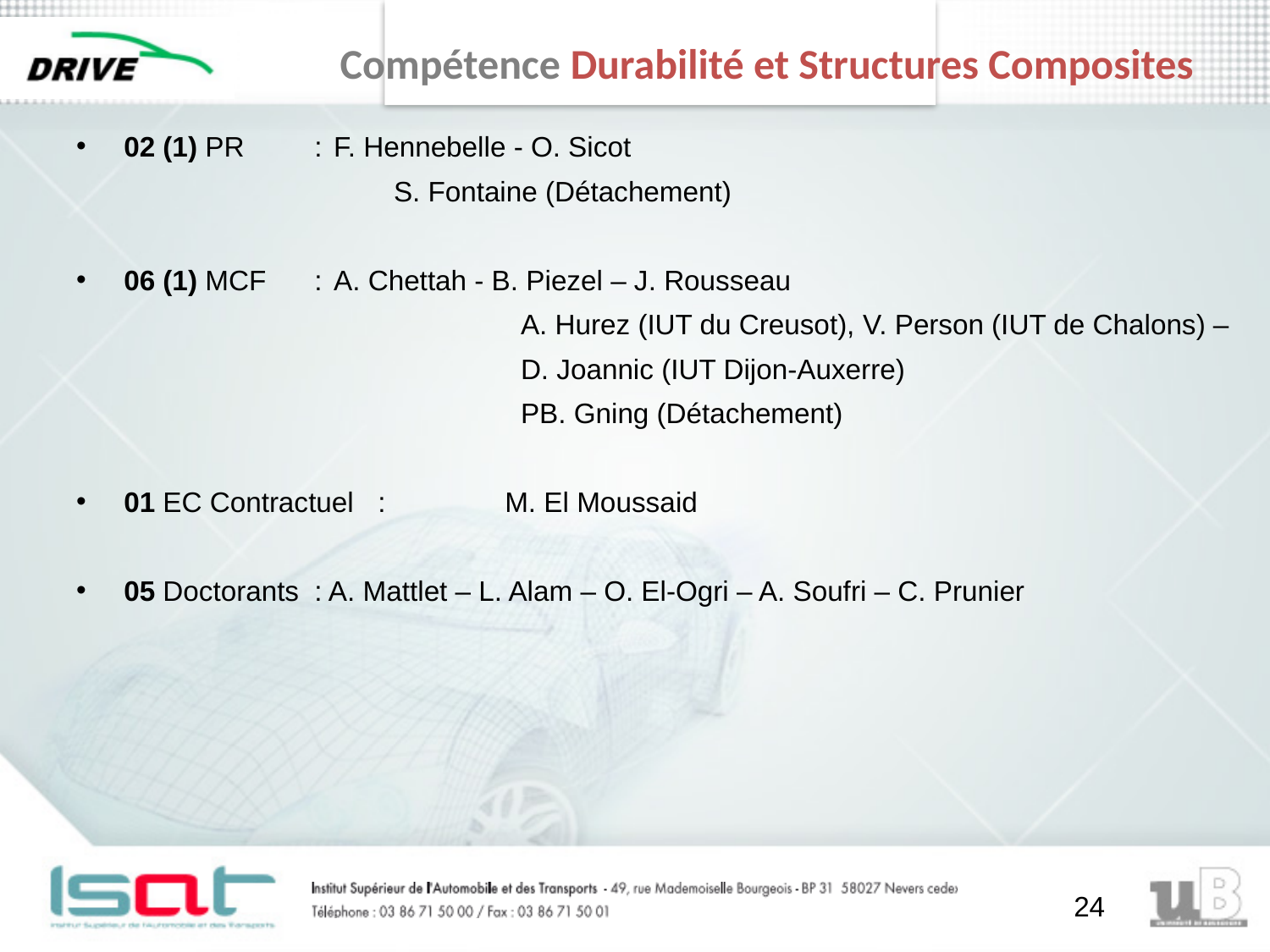

# Compétence Durabilité et Structures Composites
02 (1) PR 	: 	F. Hennebelle - O. Sicot
	S. Fontaine (Détachement)

06 (1) MCF	: 	A. Chettah - B. Piezel – J. Rousseau
		A. Hurez (IUT du Creusot), V. Person (IUT de Chalons) –
		D. Joannic (IUT Dijon-Auxerre)
		PB. Gning (Détachement)

01 EC Contractuel	:	M. El Moussaid

05 Doctorants	: A. Mattlet – L. Alam – O. El-Ogri – A. Soufri – C. Prunier